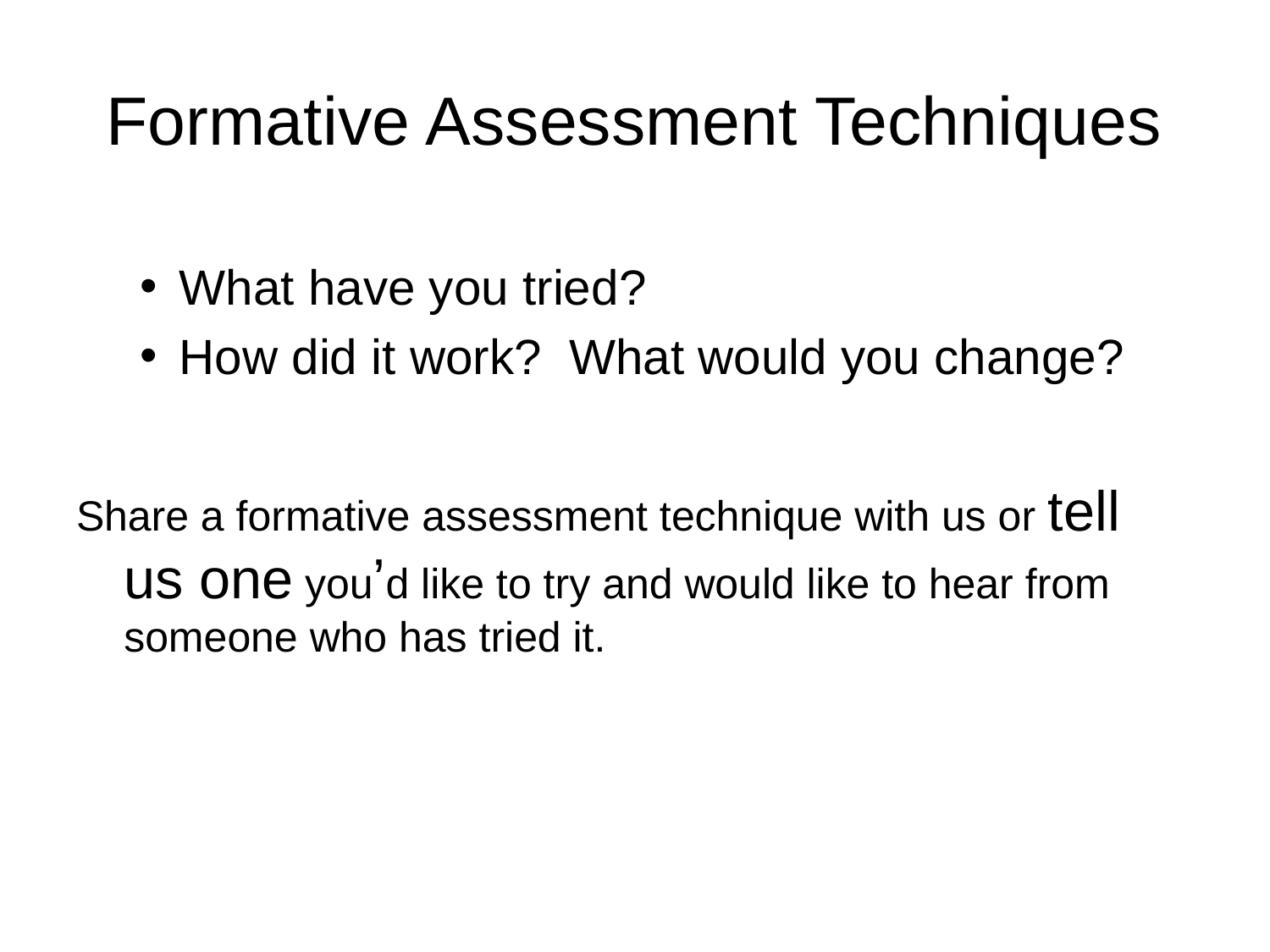

# Formative Assessment Techniques
What have you tried?
How did it work?  What would you change?

Share a formative assessment technique with us or tell us one you’d like to try and would like to hear from someone who has tried it.